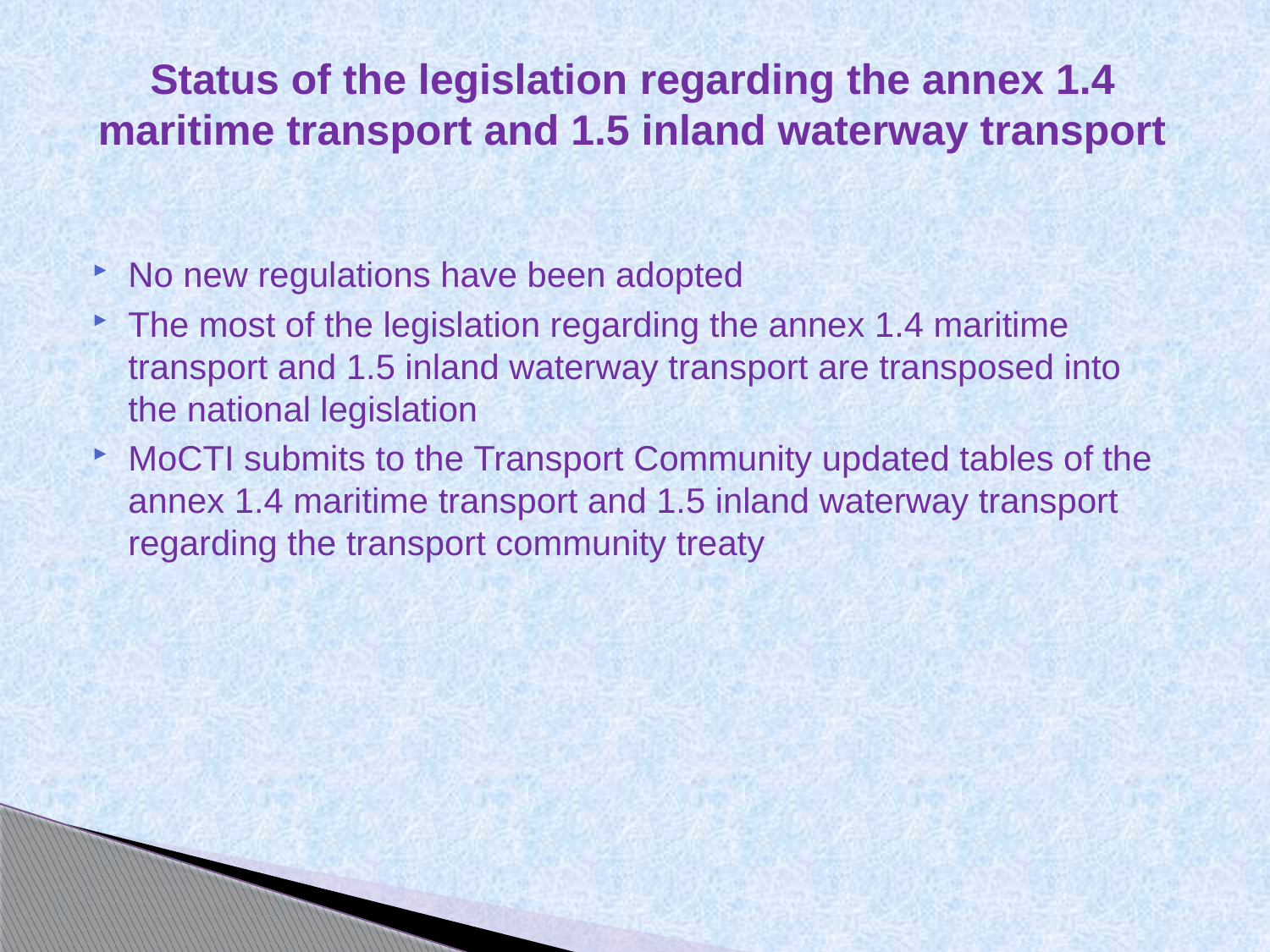

Status of the legislation regarding the annex 1.4 maritime transport and 1.5 inland waterway transport
No new regulations have been adopted
The most of the legislation regarding the annex 1.4 maritime transport and 1.5 inland waterway transport are transposed into the national legislation
MoCTI submits to the Transport Community updated tables of the annex 1.4 maritime transport and 1.5 inland waterway transport regarding the transport community treaty